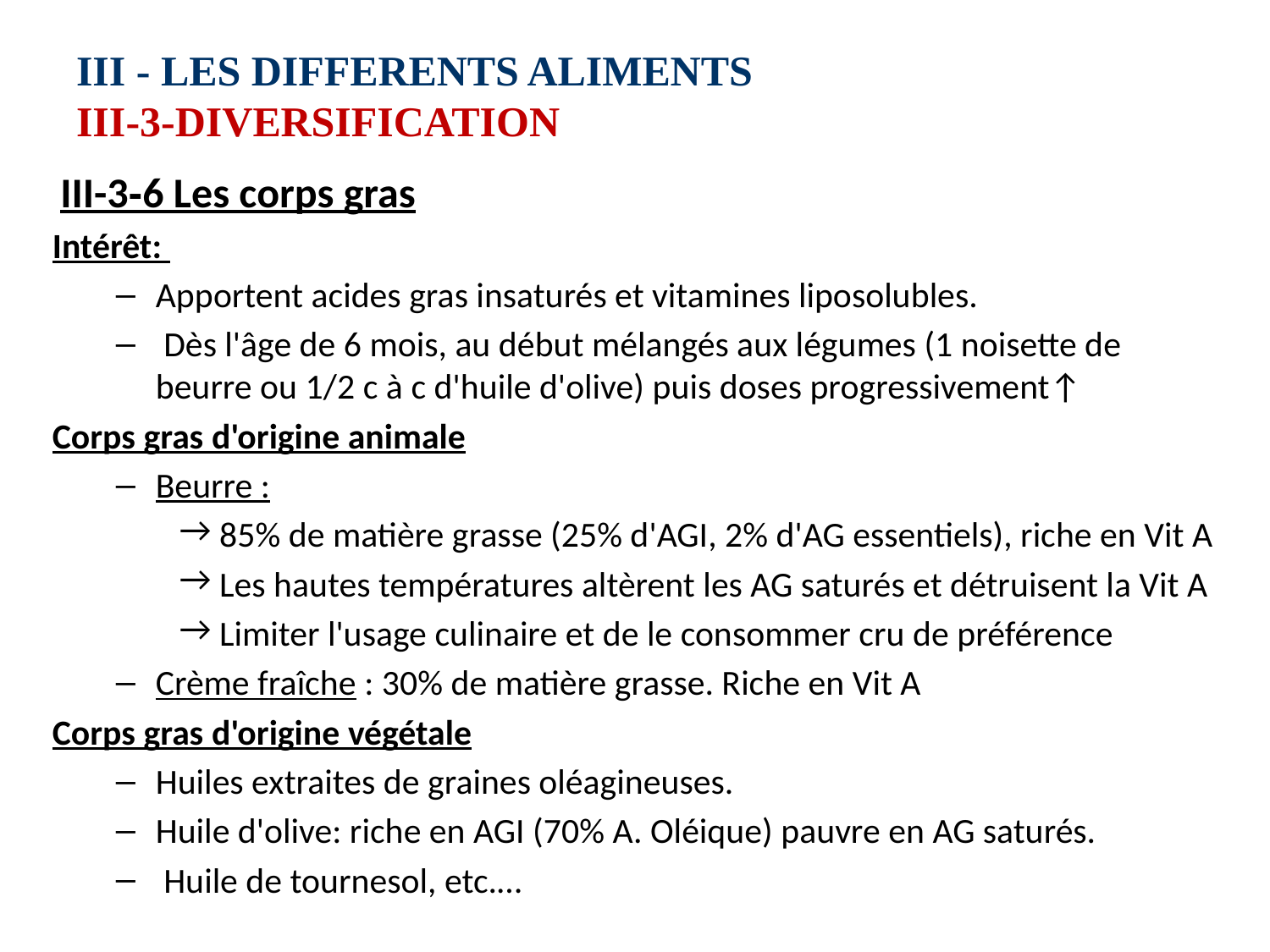

# III ‑ LES DIFFERENTS ALIMENTS III-3‑DIVERSIFICATION
 III-3‑6 Les corps gras
Intérêt:
Apportent acides gras insaturés et vitamines liposolubles.
 Dès l'âge de 6 mois, au début mélangés aux légumes (1 noisette de beurre ou 1/2 c à c d'huile d'olive) puis doses progressivement↑
Corps gras d'origine animale
Beurre :
 85% de matière grasse (25% d'AGI, 2% d'AG essentiels), riche en Vit A
 Les hautes températures altèrent les AG saturés et détruisent la Vit A
 Limiter l'usage culinaire et de le consommer cru de préférence
Crème fraîche : 30% de matière grasse. Riche en Vit A
Corps gras d'origine végétale
Huiles extraites de graines oléagineuses.
Huile d'olive: riche en AGI (70% A. Oléique) pauvre en AG saturés.
 Huile de tournesol, etc.…